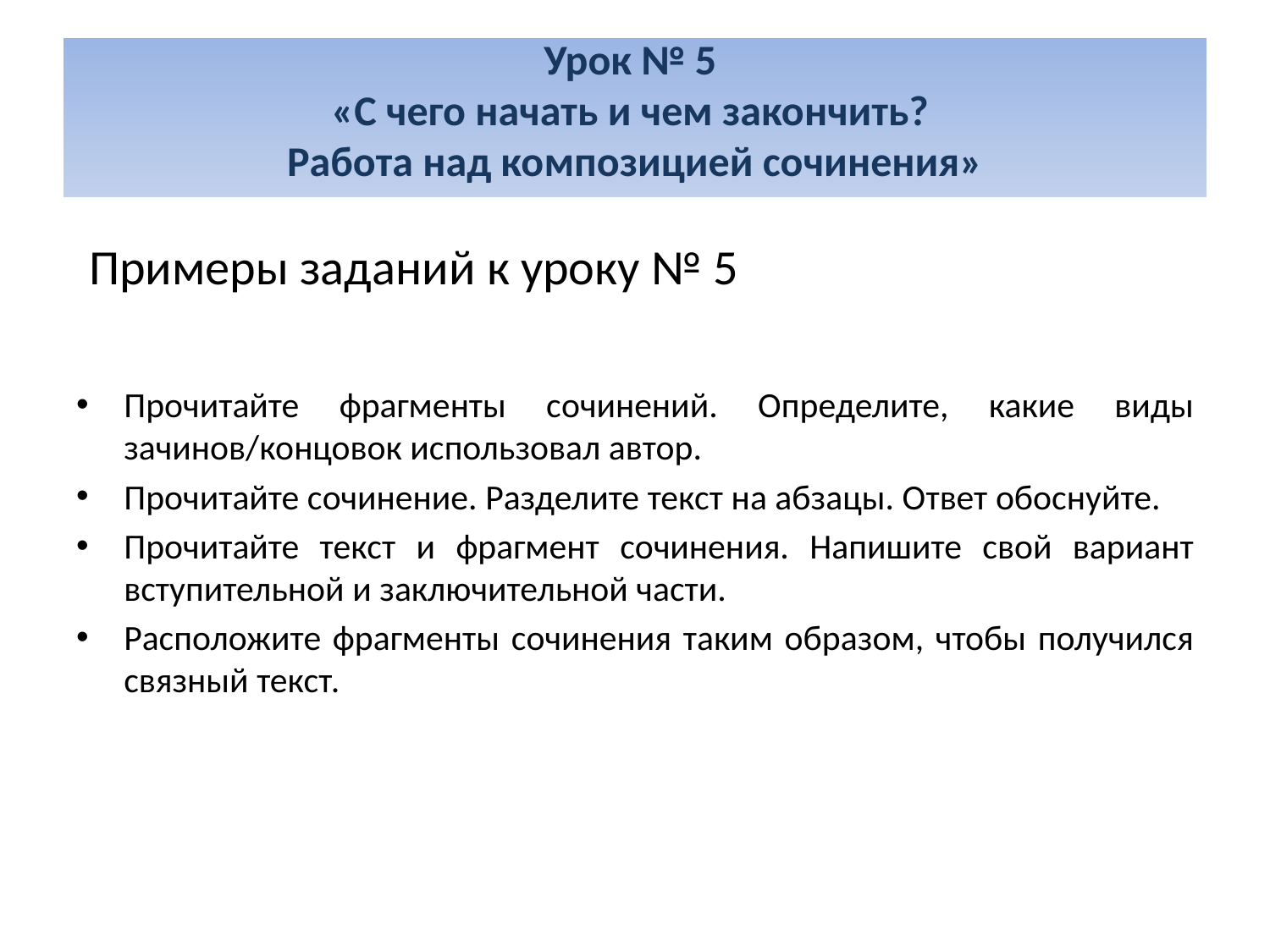

# Урок № 5 «С чего начать и чем закончить? Работа над композицией сочинения»
 Примеры заданий к уроку № 5

Прочитайте фрагменты сочинений. Определите, какие виды зачинов/концовок использовал автор.
Прочитайте сочинение. Разделите текст на абзацы. Ответ обоснуйте.
Прочитайте текст и фрагмент сочинения. Напишите свой вариант вступительной и заключительной части.
Расположите фрагменты сочинения таким образом, чтобы получился связный текст.